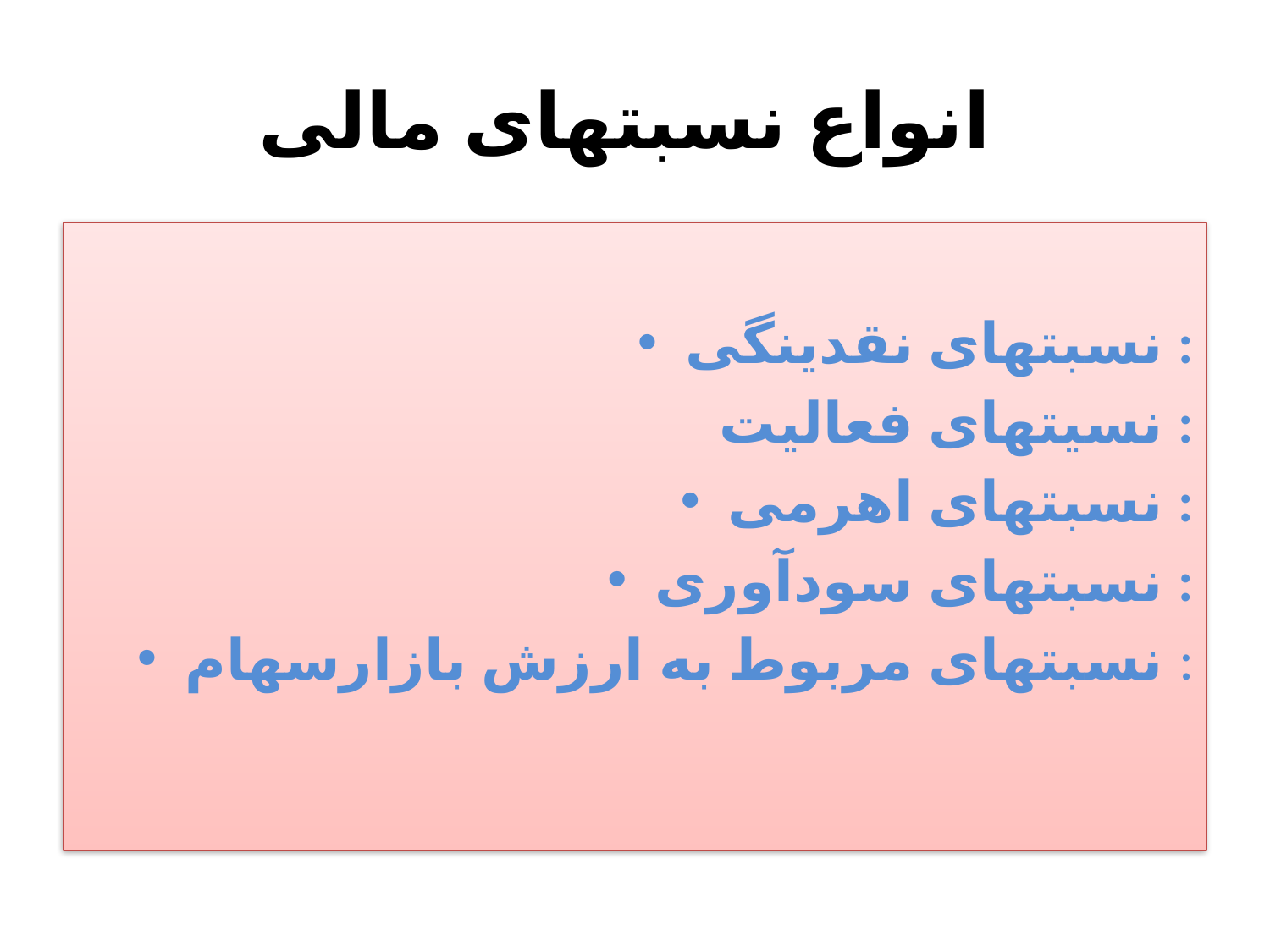

# انواع نسبتهای مالی

نسبتهای نقدینگی :
نسیتهای فعالیت :
نسبتهای اهرمی :
نسبتهای سودآوری :
نسبتهای مربوط به ارزش بازارسهام :